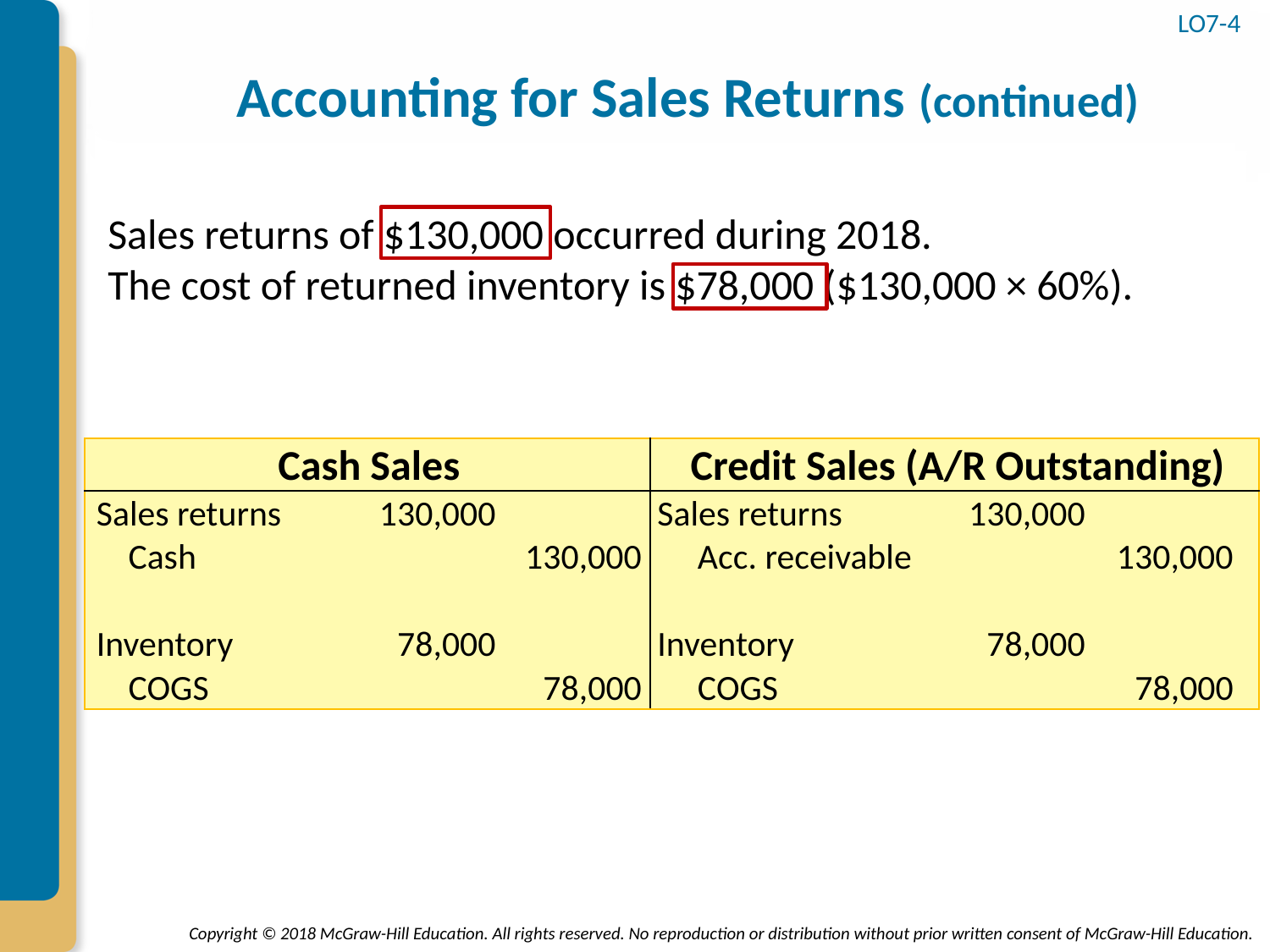

# Accounting for Sales Returns (continued)
LO7-4
Sales returns of $130,000 occurred during 2018.
The cost of returned inventory is $78,000 ($130,000 × 60%).

|  | Cash Sales |  |  |  | Credit Sales (A/R Outstanding) |  |  |  |
| --- | --- | --- | --- | --- | --- | --- | --- | --- |
|  | Sales returns | 130,000 |  |  | Sales returns | 130,000 |  |  |
|  | Cash |  | 130,000 |  | Acc. receivable |  | 130,000 |  |
|  |  |  |  |  |  |  |  |  |
|  | Inventory | 78,000 |  |  | Inventory | 78,000 |  |  |
|  | COGS |  | 78,000 |  | COGS |  | 78,000 |  |